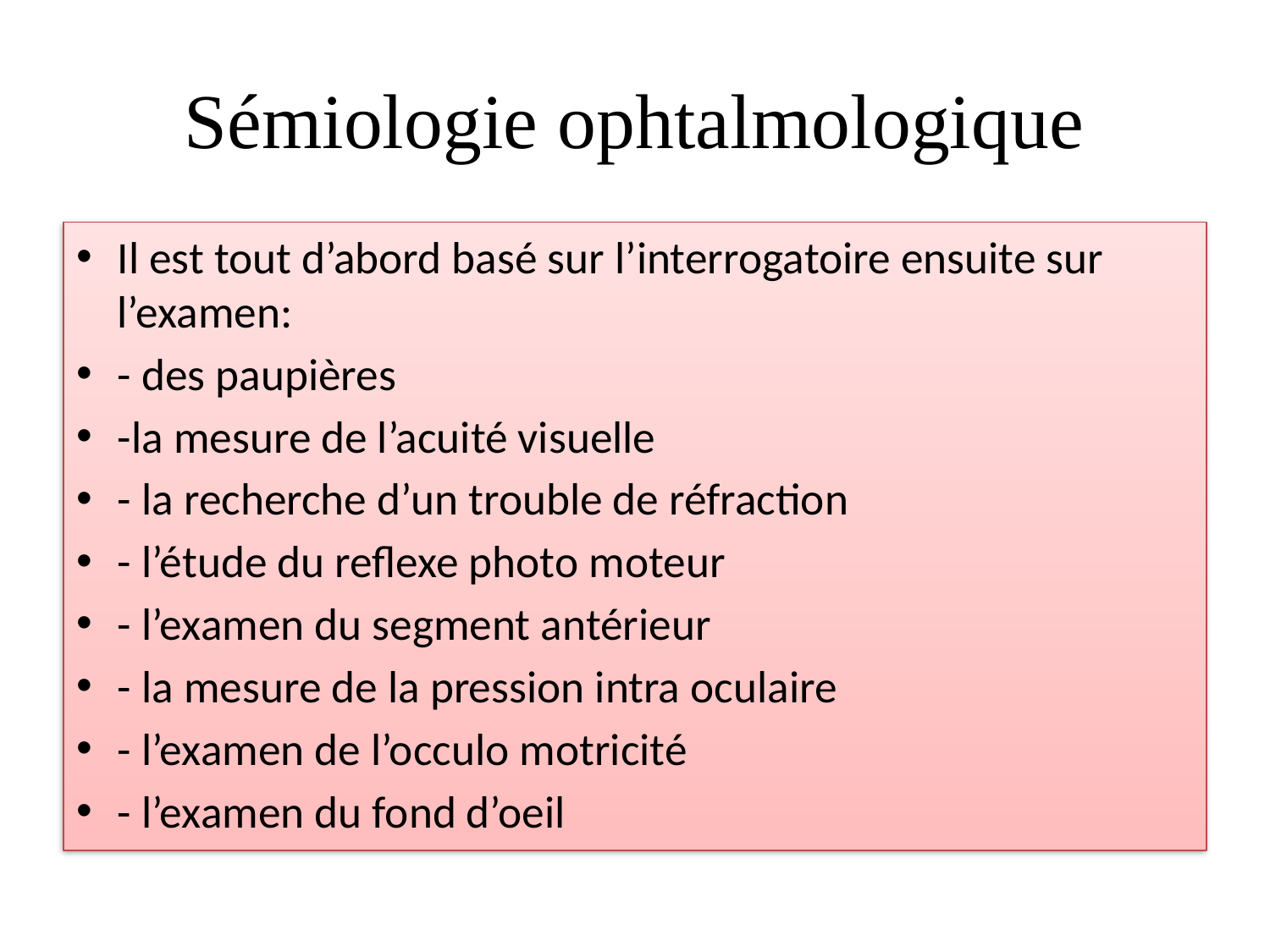

# Sémiologie ophtalmologique
Il est tout d’abord basé sur l’interrogatoire ensuite sur l’examen:
- des paupières
-la mesure de l’acuité visuelle
- la recherche d’un trouble de réfraction
- l’étude du reflexe photo moteur
- l’examen du segment antérieur
- la mesure de la pression intra oculaire
- l’examen de l’occulo motricité
- l’examen du fond d’oeil